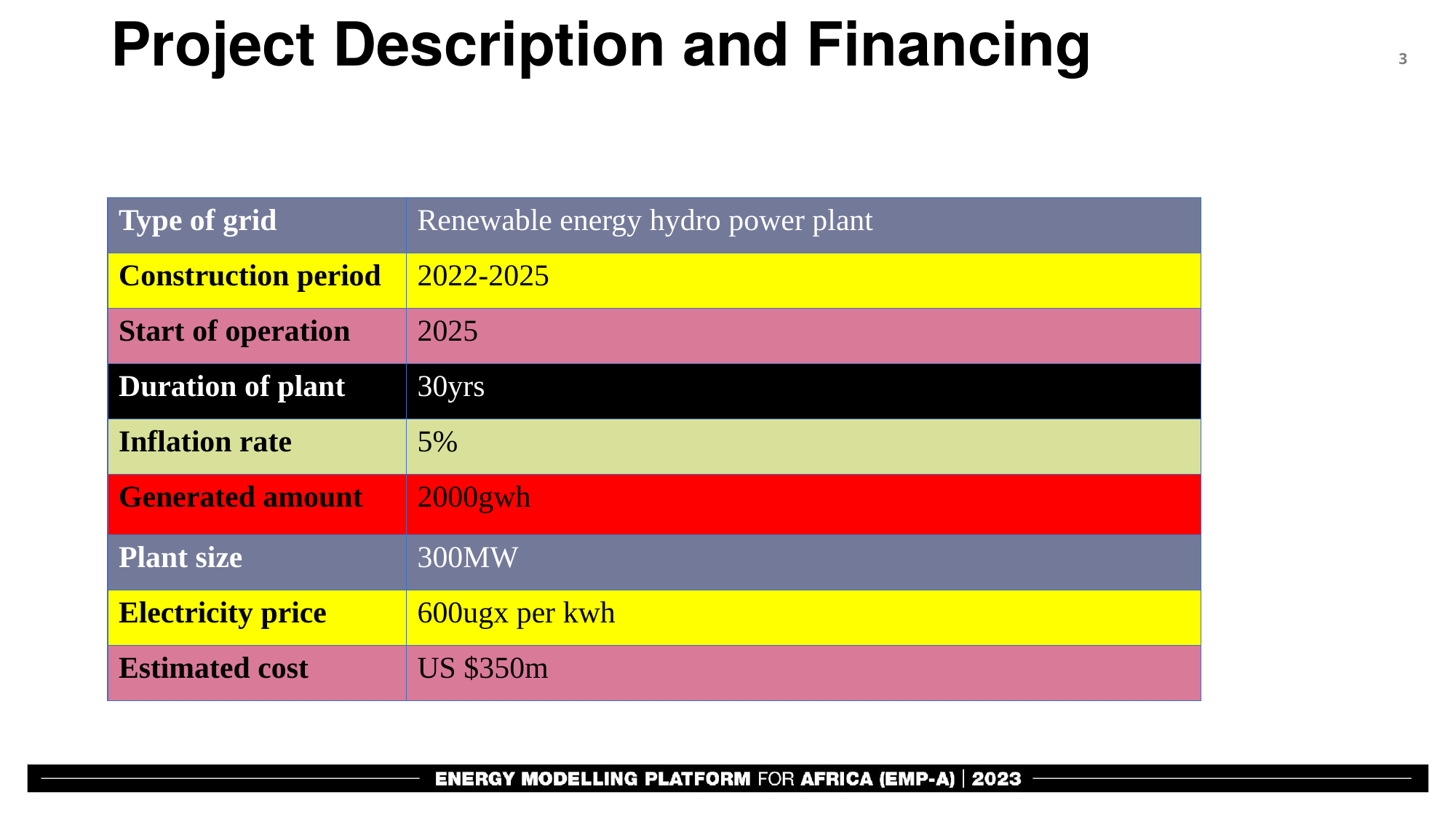

# Project Description and Financing

| Type of grid | Renewable energy hydro power plant |
| --- | --- |
| Construction period | 2022-2025 |
| Start of operation | 2025 |
| Duration of plant | 30yrs |
| Inflation rate | 5% |
| Generated amount | 2000gwh |
| Plant size | 300MW |
| Electricity price | 600ugx per kwh |
| Estimated cost | US $350m |